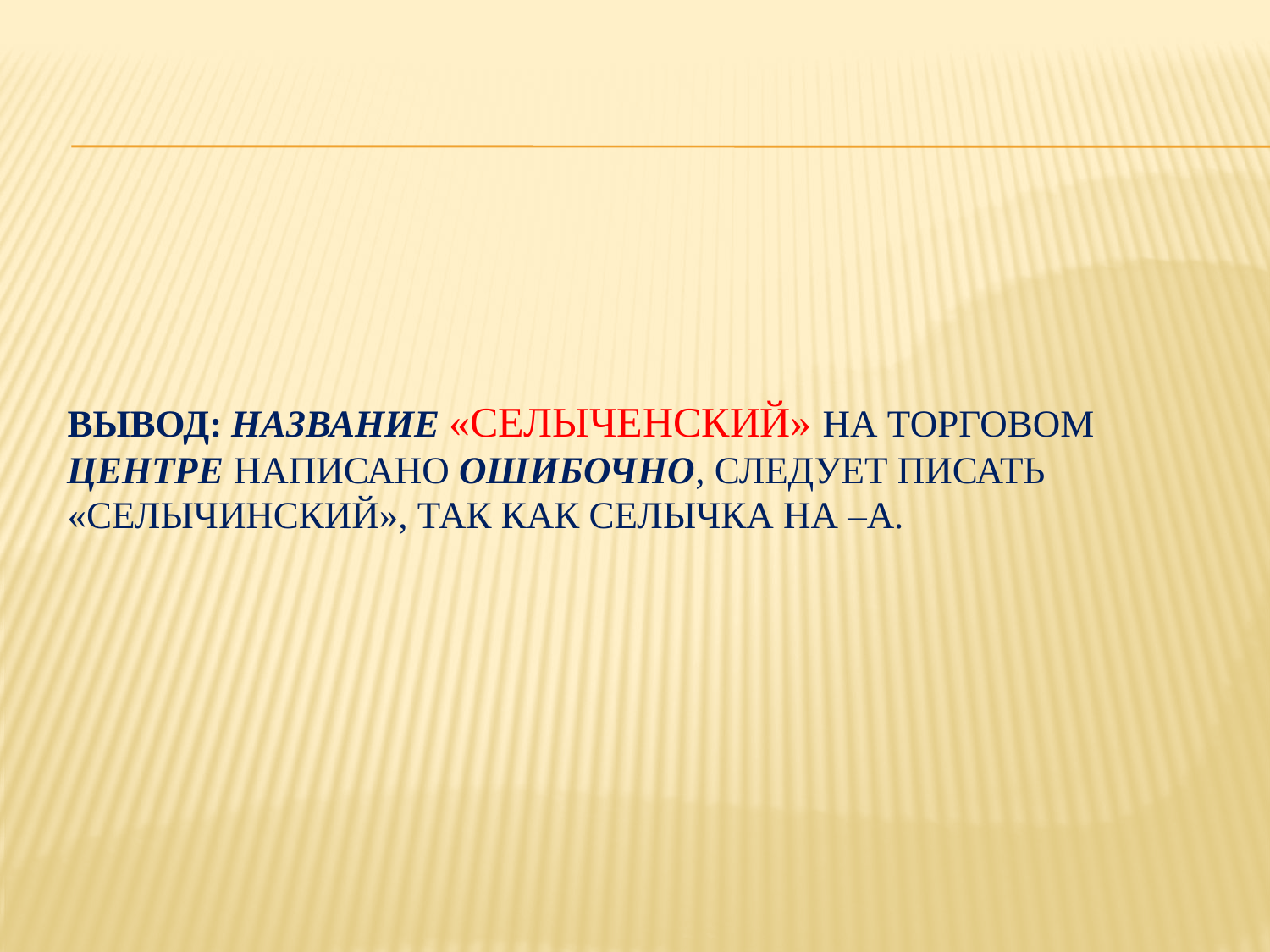

# Вывод: название «СелычЕнский» на торговом центре написано ошибочно, следует писать «СелычИнский», так как Селычка на –а.